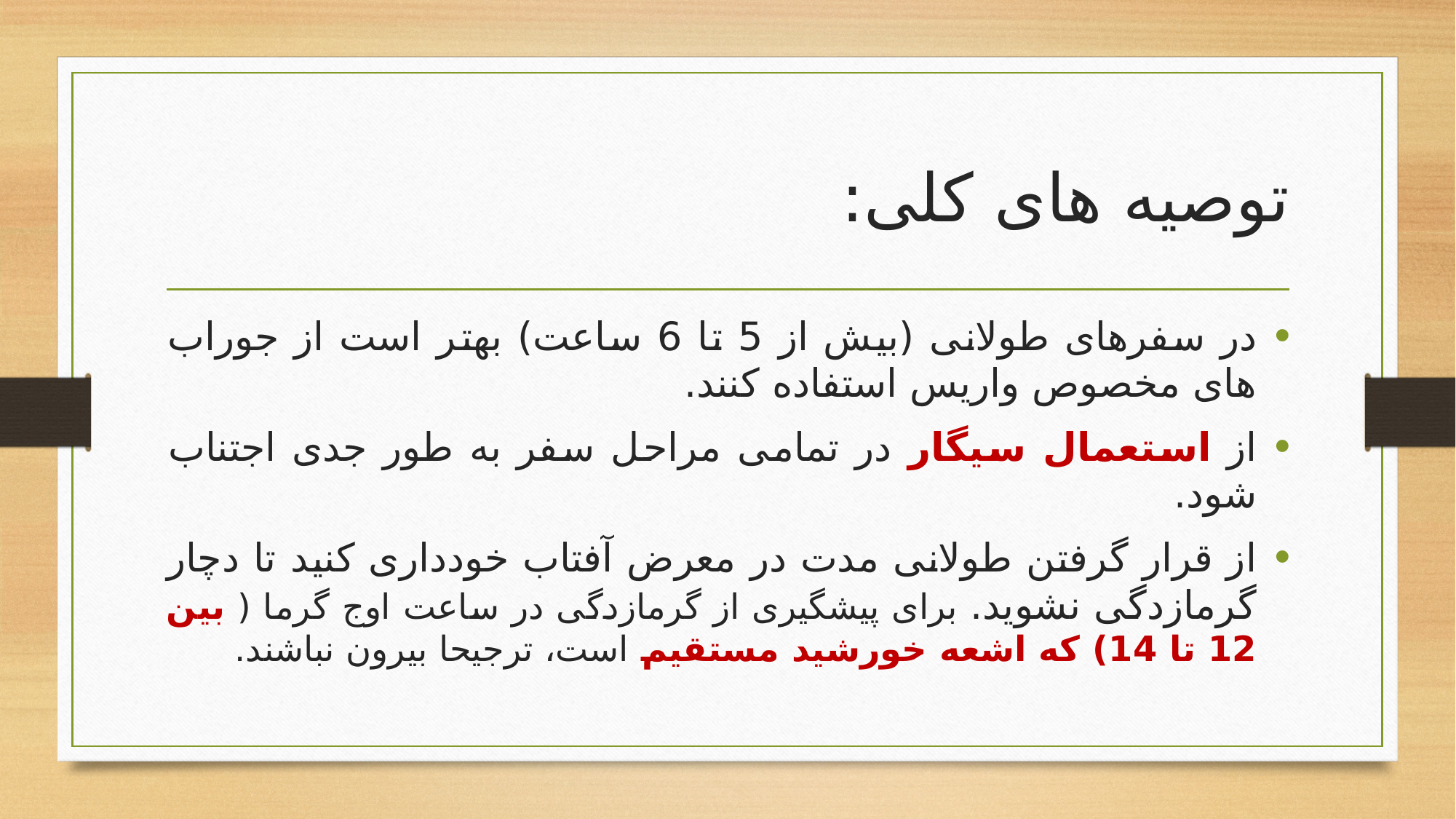

# توصیه های کلی:
در سفرهای طولانی (بیش از 5 تا 6 ساعت) بهتر است از جوراب های مخصوص واریس استفاده کنند.
از استعمال سیگار در تمامی مراحل سفر به طور جدی اجتناب شود.
از قرار گرفتن طولانی مدت در معرض آفتاب خودداری کنید تا دچار گرمازدگی نشوید. برای پیشگیری از گرمازدگی در ساعت اوج گرما ( بین 12 تا 14) که اشعه خورشید مستقیم است، ترجیحا بیرون نباشند.